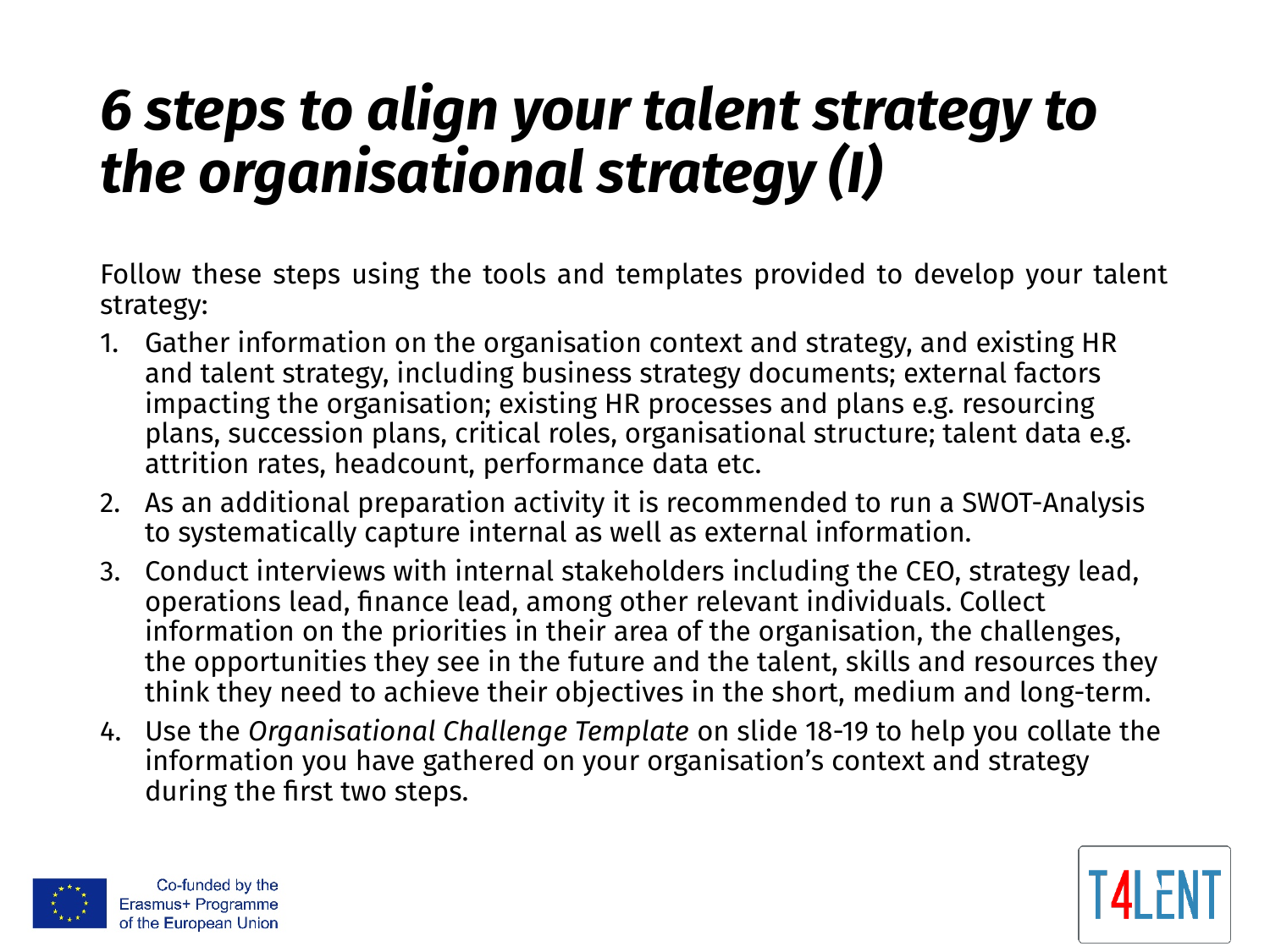

# 6 steps to align your talent strategy to the organisational strategy (I)
Follow these steps using the tools and templates provided to develop your talent strategy:
Gather information on the organisation context and strategy, and existing HR and talent strategy, including business strategy documents; external factors impacting the organisation; existing HR processes and plans e.g. resourcing plans, succession plans, critical roles, organisational structure; talent data e.g. attrition rates, headcount, performance data etc.
As an additional preparation activity it is recommended to run a SWOT-Analysis to systematically capture internal as well as external information.
Conduct interviews with internal stakeholders including the CEO, strategy lead, operations lead, finance lead, among other relevant individuals. Collect information on the priorities in their area of the organisation, the challenges, the opportunities they see in the future and the talent, skills and resources they think they need to achieve their objectives in the short, medium and long-term.
Use the Organisational Challenge Template on slide 18-19 to help you collate the information you have gathered on your organisation’s context and strategy during the first two steps.